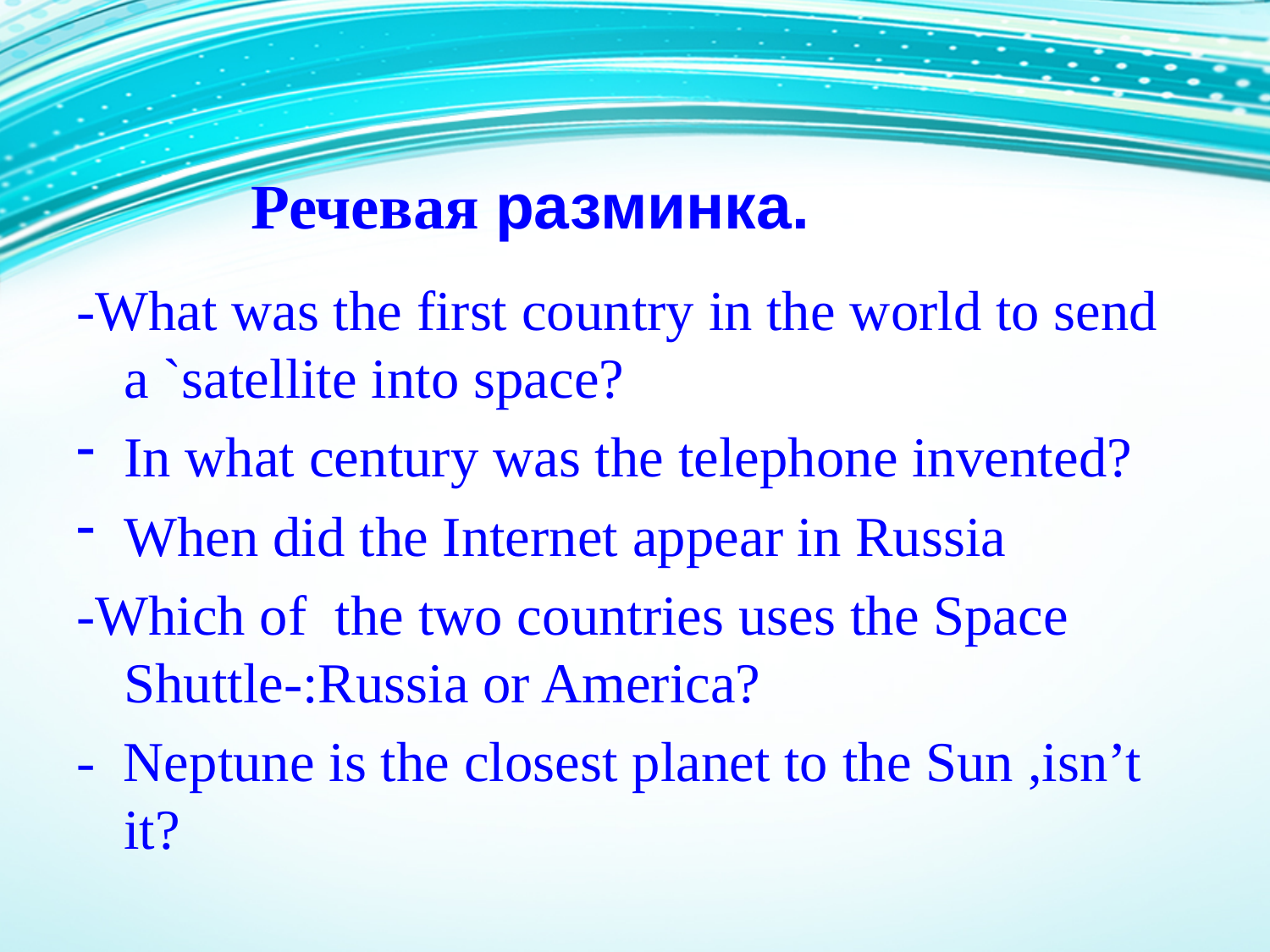

# Речевая разминка.
-What was the first country in the world to send a `satellite into space?
In what century was the telephone invented?
When did the Internet appear in Russia
-Which of  the two countries uses the Space Shuttle-:Russia or America?
-  Neptune is the closest planet to the Sun ,isn’t it?